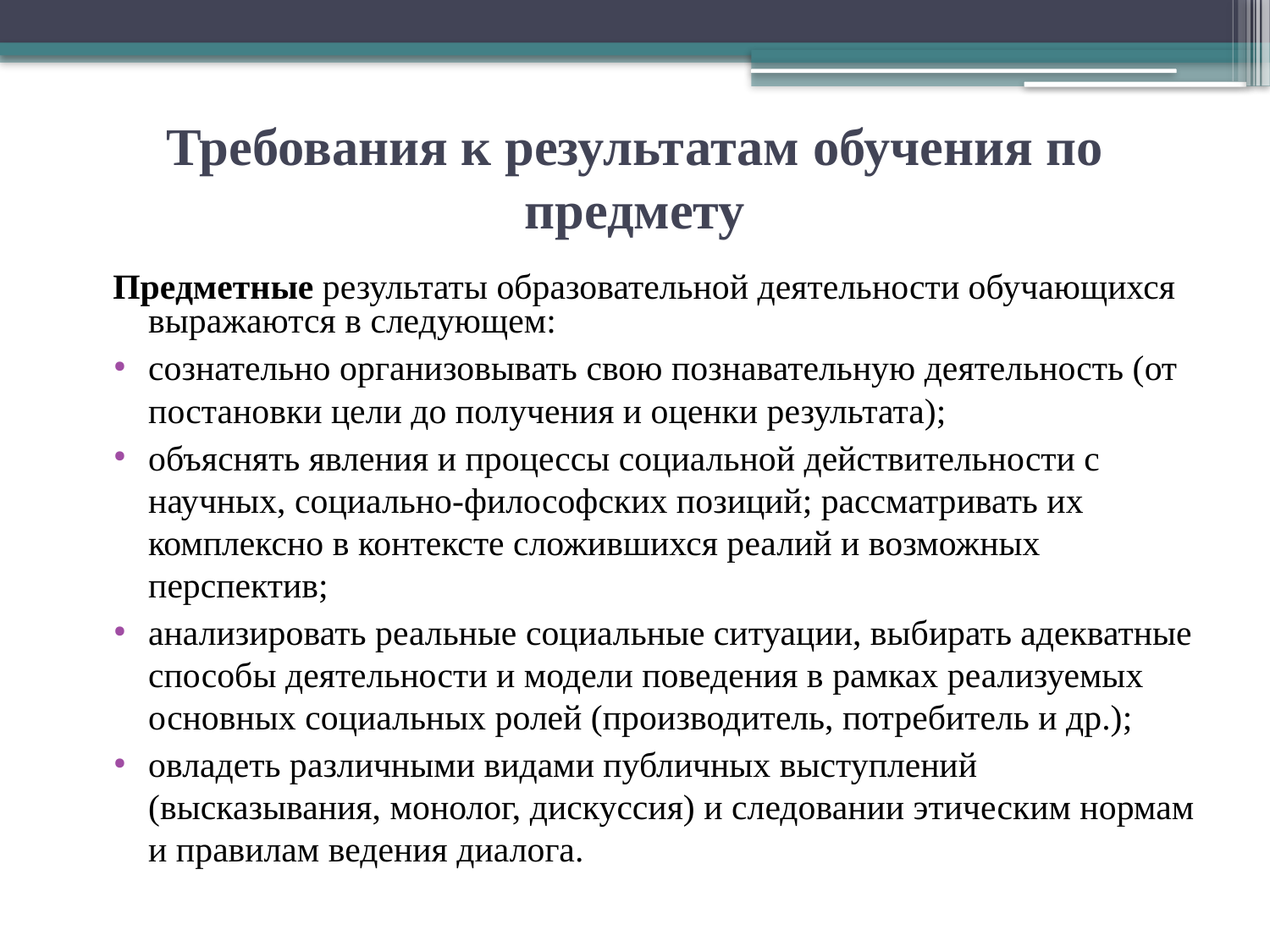

# Требования к результатам обучения по предмету
Предметные результаты образовательной деятельности обучающихся выражаются в следующем:
сознательно организовывать свою познавательную деятельность (от постановки цели до получения и оценки результата);
объяснять явления и процессы социальной действительности с научных, социально-философских позиций; рассматривать их комплексно в контексте сложившихся реалий и возможных перспектив;
анализировать реальные социальные ситуации, выбирать адекватные способы деятельности и модели поведения в рамках реализуемых основных социальных ролей (производитель, потребитель и др.);
овладеть различными видами публичных выступлений (высказывания, монолог, дискуссия) и следовании этическим нормам и правилам ведения диалога.